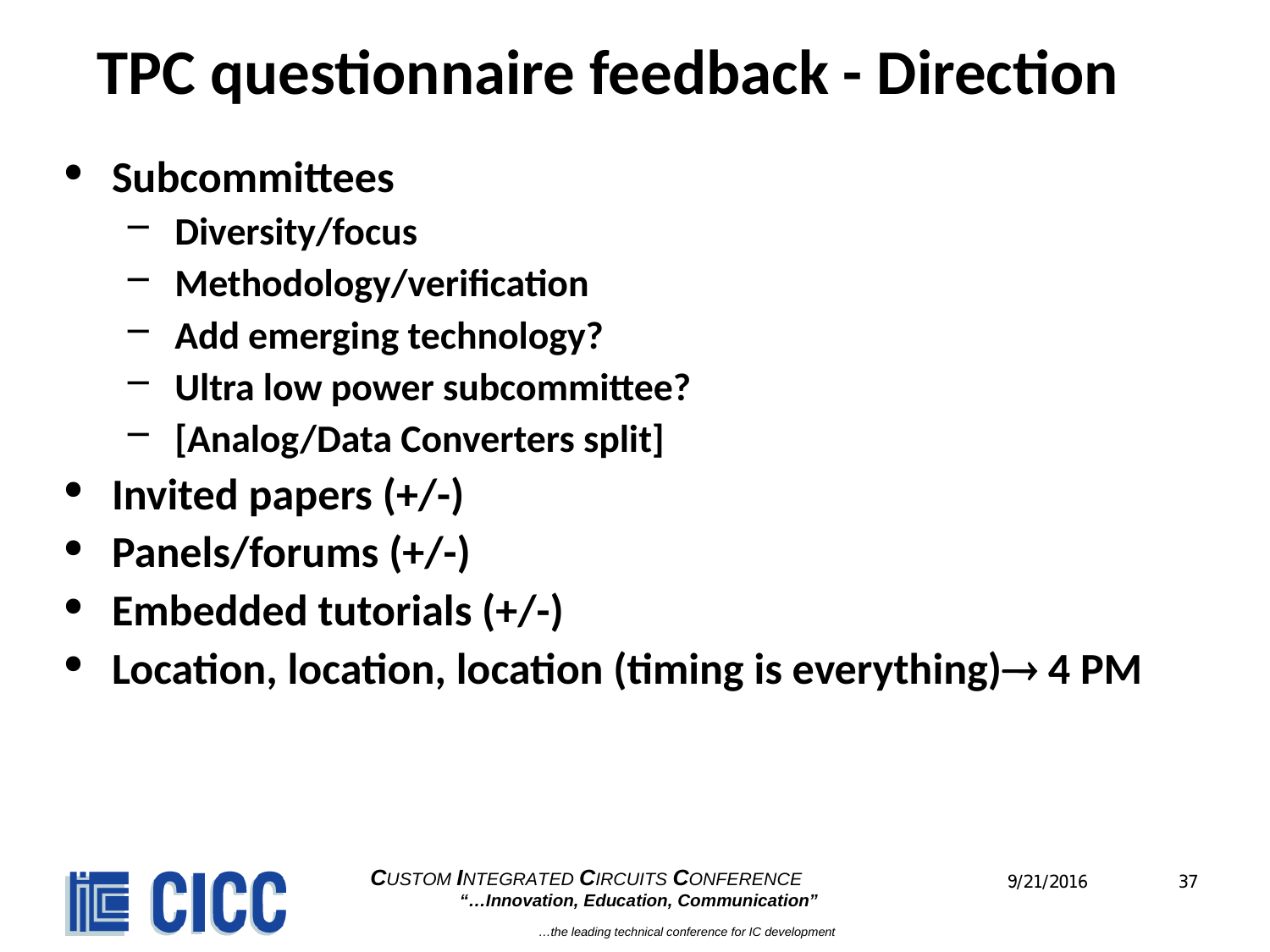

# TPC questionnaire feedback - Direction
Subcommittees
Diversity/focus
Methodology/verification
Add emerging technology?
Ultra low power subcommittee?
[Analog/Data Converters split]
Invited papers (+/-)
Panels/forums (+/-)
Embedded tutorials (+/-)
Location, location, location (timing is everything)→ 4 PM